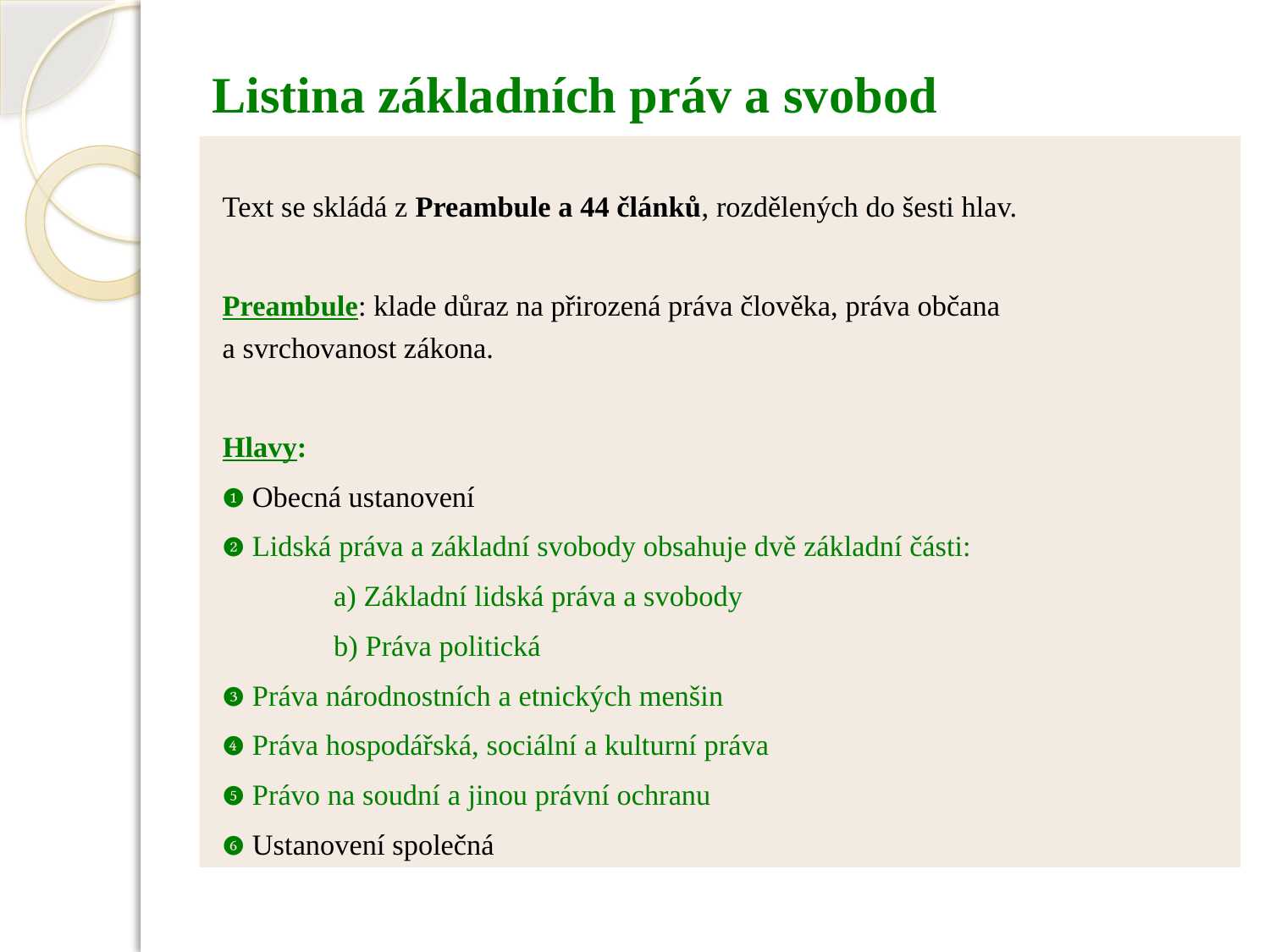

# Listina základních práv a svobod

Text se skládá z Preambule a 44 článků, rozdělených do šesti hlav.

Preambule: klade důraz na přirozená práva člověka, práva občana
a svrchovanost zákona.

Hlavy:
❶ Obecná ustanovení
❷ Lidská práva a základní svobody obsahuje dvě základní části:
               a) Základní lidská práva a svobody
               b) Práva politická
❸ Práva národnostních a etnických menšin
❹ Práva hospodářská, sociální a kulturní práva
❺ Právo na soudní a jinou právní ochranu
❻ Ustanovení společná